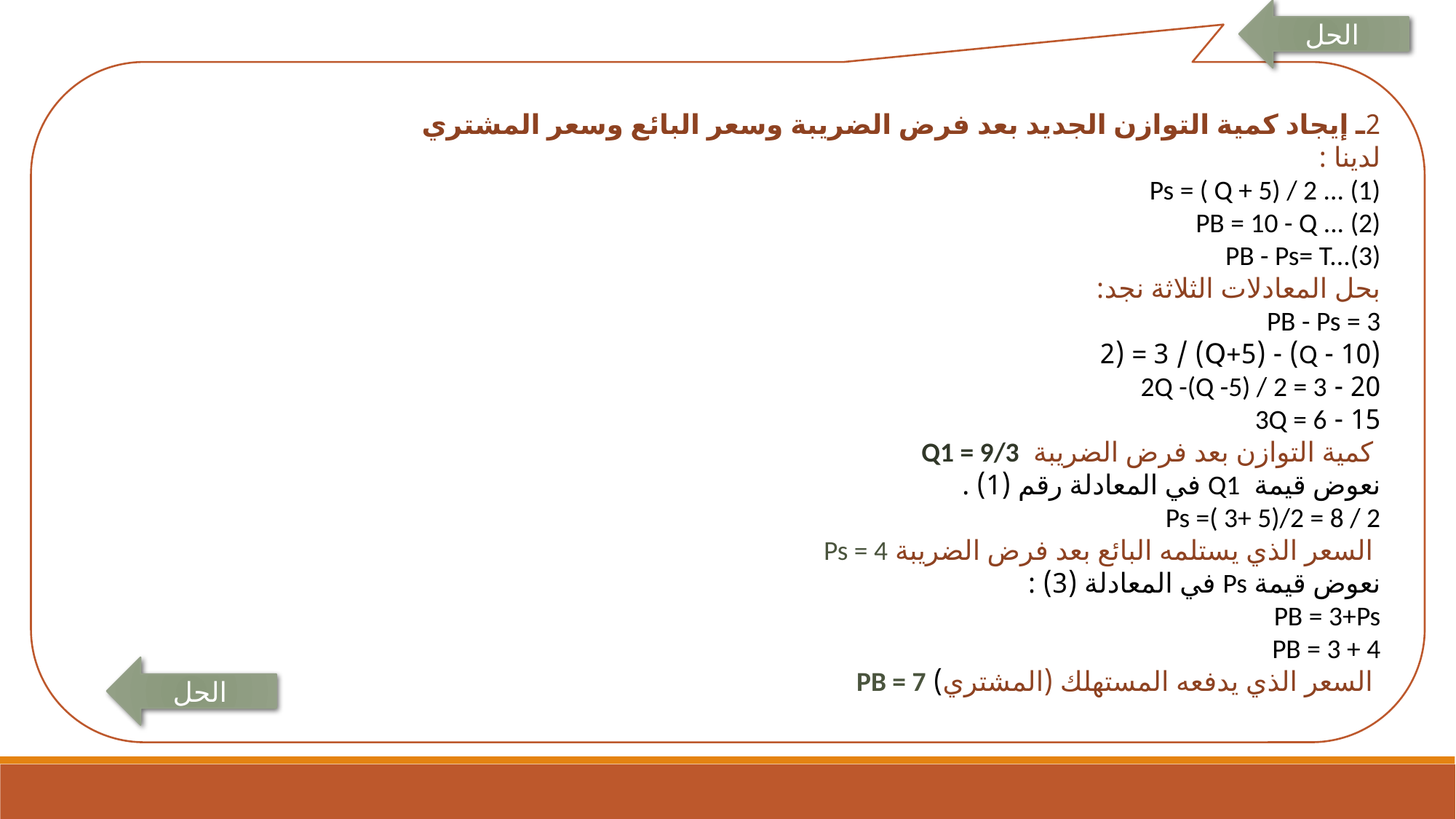

الحل
2ـ إيجاد كمية التوازن الجديد بعد فرض الضريبة وسعر البائع وسعر المشتري
لدينا :
Ps = ( Q + 5) / 2 ... (1)
PB = 10 - Q ... (2)
PB - Ps= T...(3)
بحل المعادلات الثلاثة نجد:
PB - Ps = 3
(10 - Q) - (Q+5) / 2) = 3
20 - 2Q -(Q -5) / 2 = 3
15 - 3Q = 6
 كمية التوازن بعد فرض الضريبة  Q1 = 9/3
نعوض قيمة  Q1 في المعادلة رقم (1) .
Ps =( 3+ 5)/2 = 8 / 2
 السعر الذي يستلمه البائع بعد فرض الضريبة Ps = 4
نعوض قيمة Ps في المعادلة (3) :
PB = 3+Ps
PB = 3 + 4
 السعر الذي يدفعه المستهلك (المشتري) PB = 7
الحل